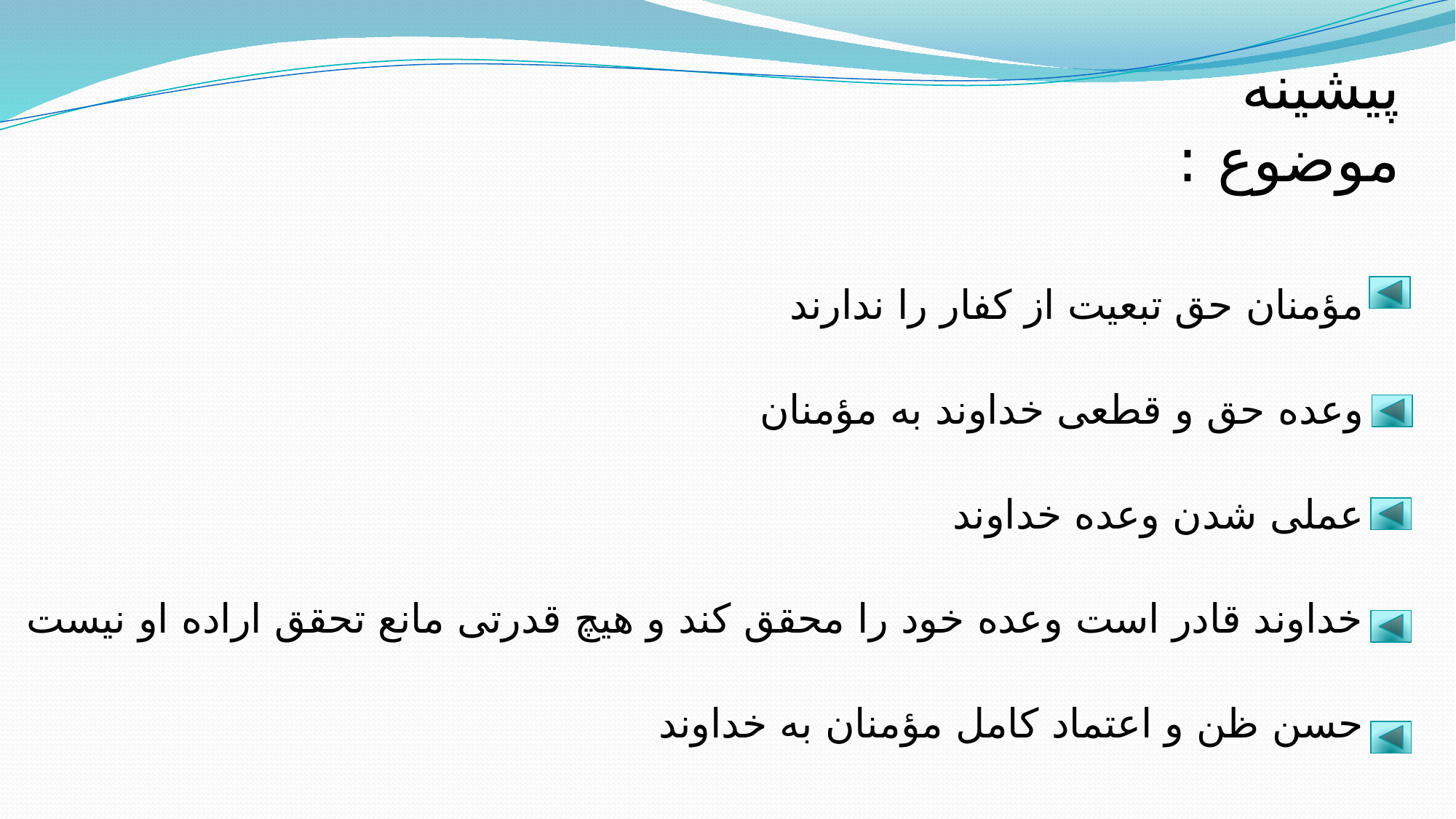

# پیشینه موضوع :
مؤمنان حق تبعیت از کفار را ندارند
وعده حق و قطعی خداوند به مؤمنان
عملی شدن وعده خداوند
خداوند قادر است وعده خود را محقق کند و هیچ قدرتی مانع تحقق اراده او نیست
حسن ظن و اعتماد کامل مؤمنان به خداوند